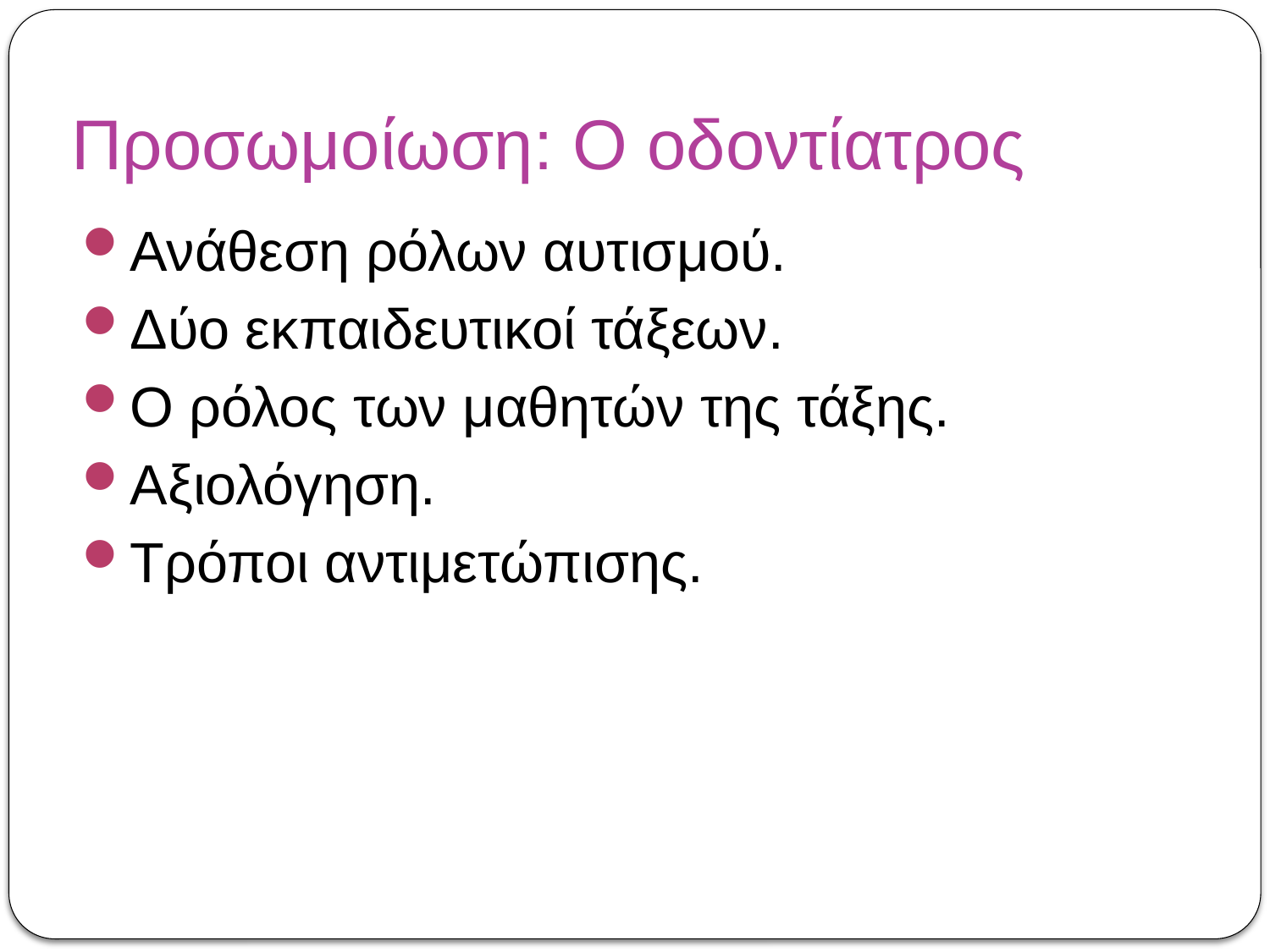

# Προσωμοίωση: Ο οδοντίατρος
Ανάθεση ρόλων αυτισμού.
Δύο εκπαιδευτικοί τάξεων.
Ο ρόλος των μαθητών της τάξης.
Αξιολόγηση.
Τρόποι αντιμετώπισης.